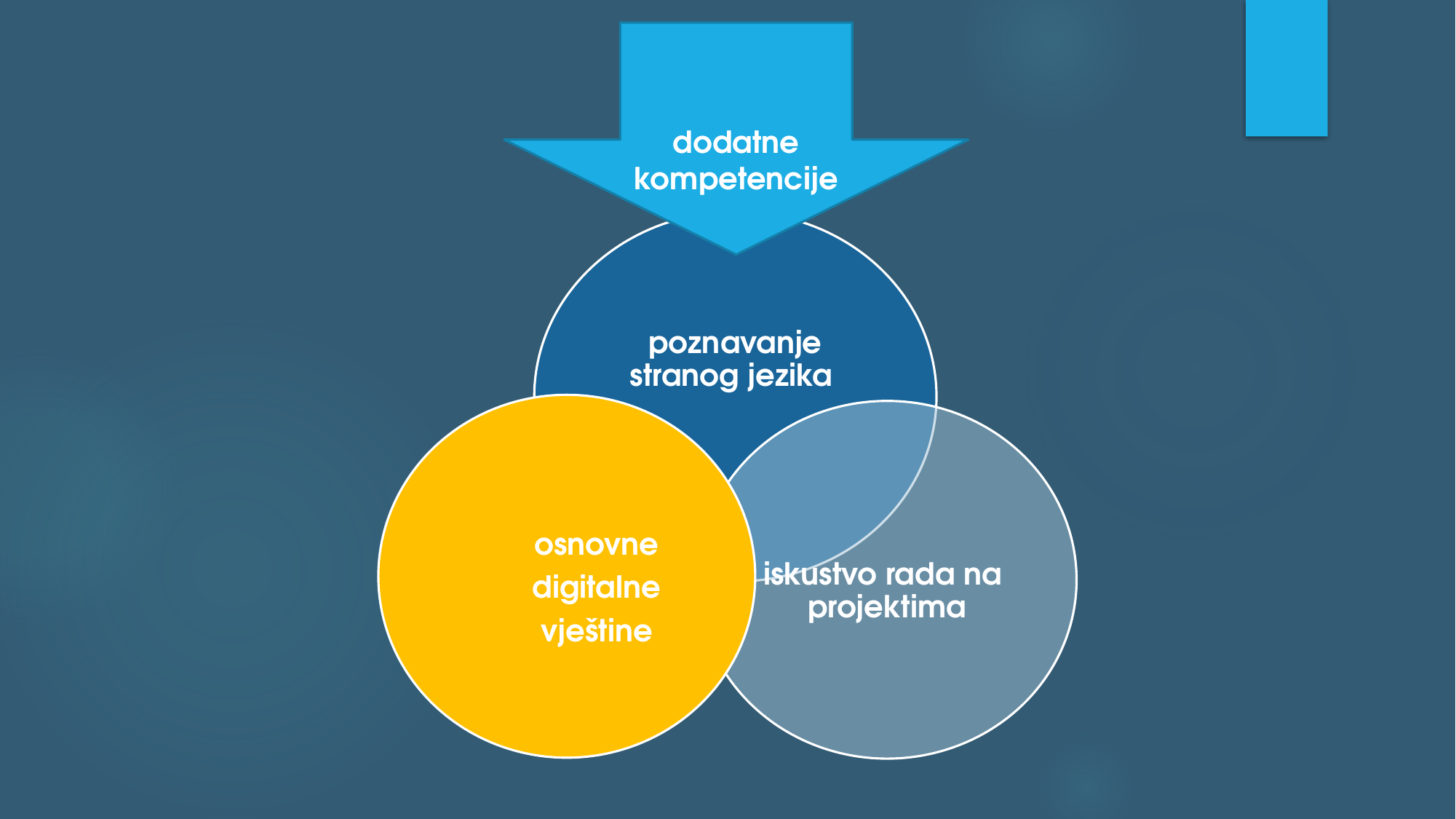

dodatne
kompetencije

poznavanje stranog jezika
iskustvo rada na
projektima
        osnovne
        digitalne
       vještine